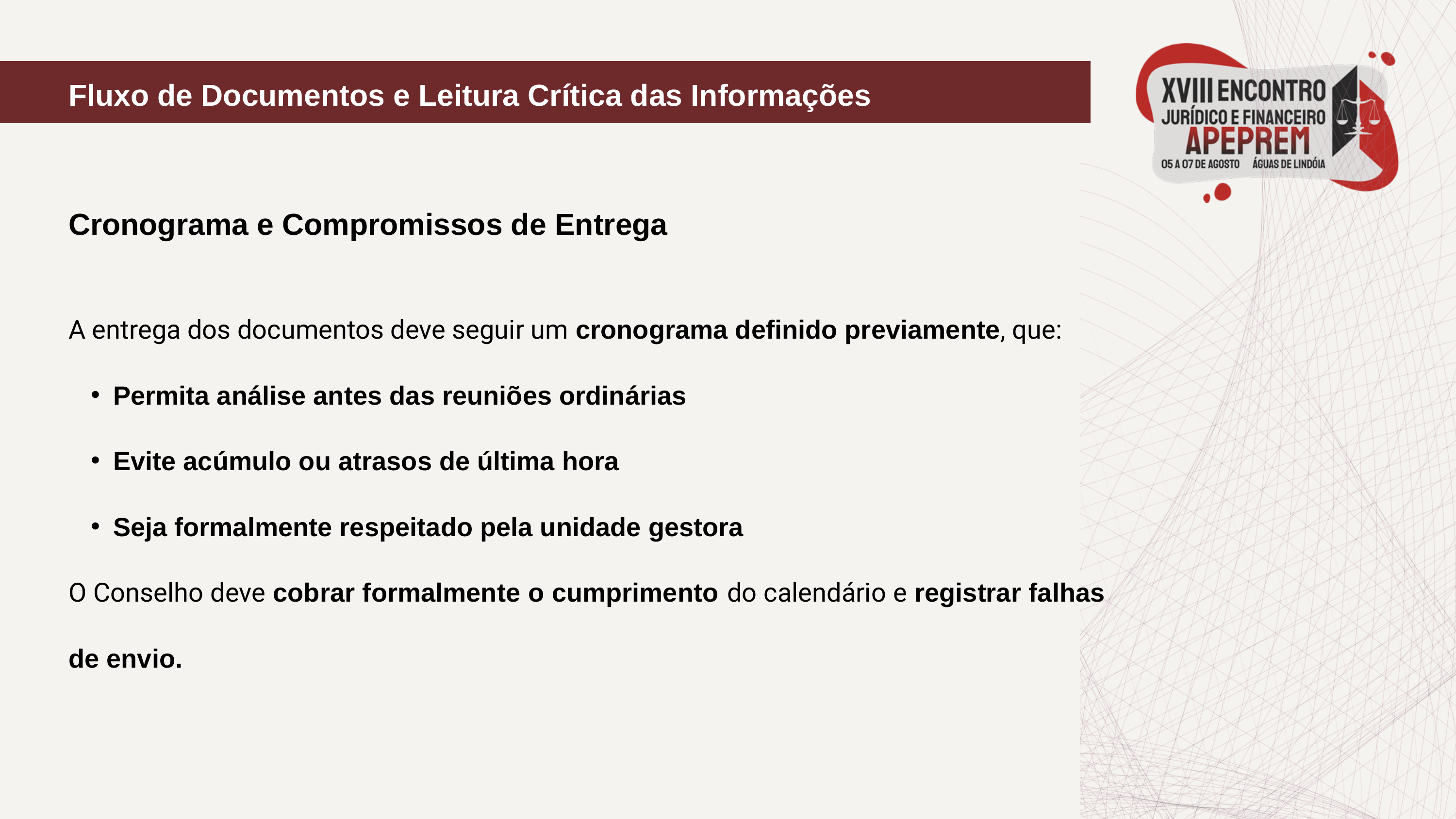

Fluxo de Documentos e Leitura Crítica das Informações
Cronograma e Compromissos de Entrega
A entrega dos documentos deve seguir um cronograma definido previamente, que:
Permita análise antes das reuniões ordinárias
Evite acúmulo ou atrasos de última hora
Seja formalmente respeitado pela unidade gestora
O Conselho deve cobrar formalmente o cumprimento do calendário e registrar falhas de envio.